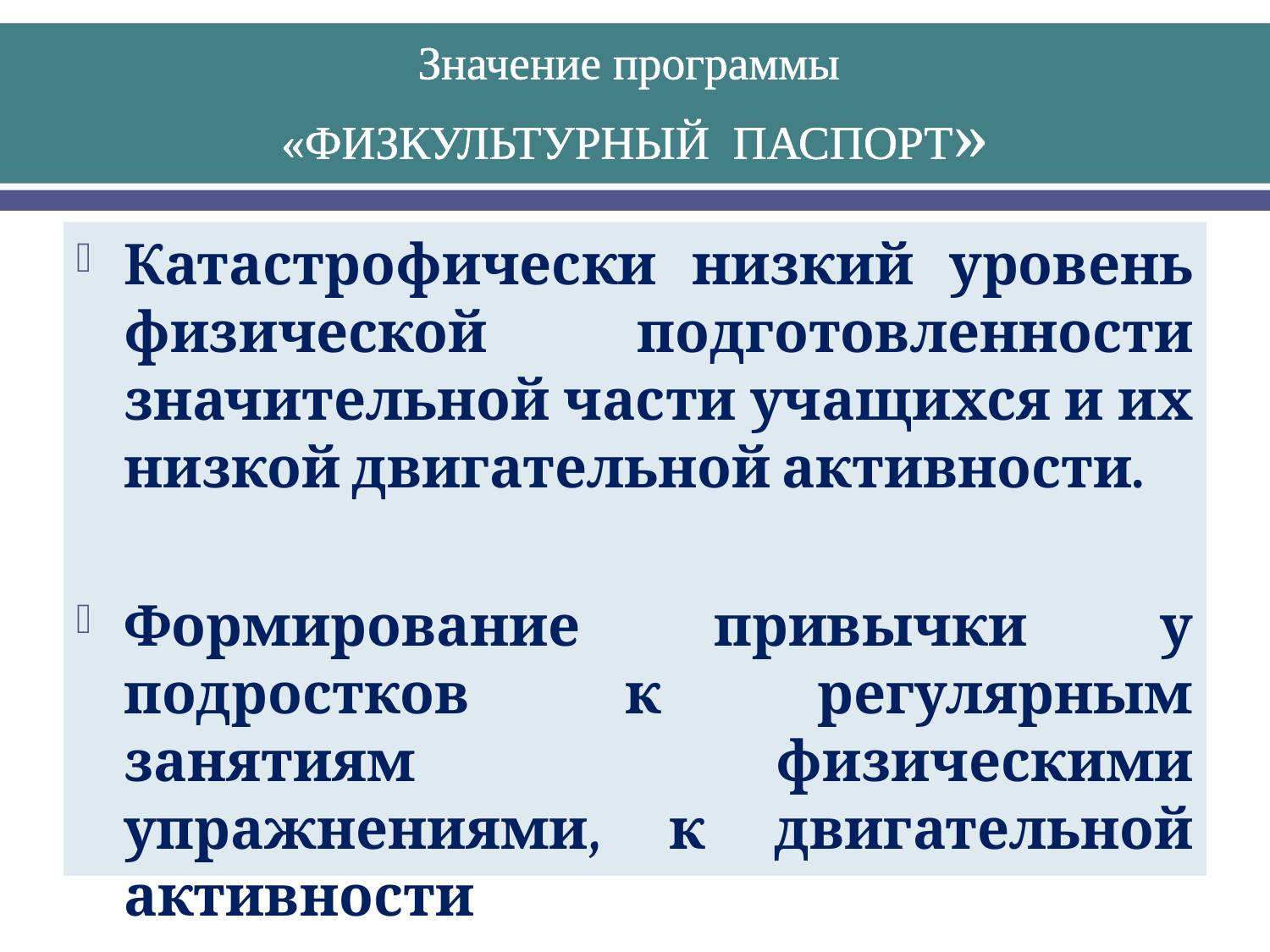

# Значение программы «ФИЗКУЛЬТУРНЫЙ  ПАСПОРТ»
Катастрофически низкий уровень физической подготовленности значительной части учащихся и их низкой двигательной активности.

Формирование привычки у подростков к регулярным занятиям физическими упражнениями, к двигательной активности